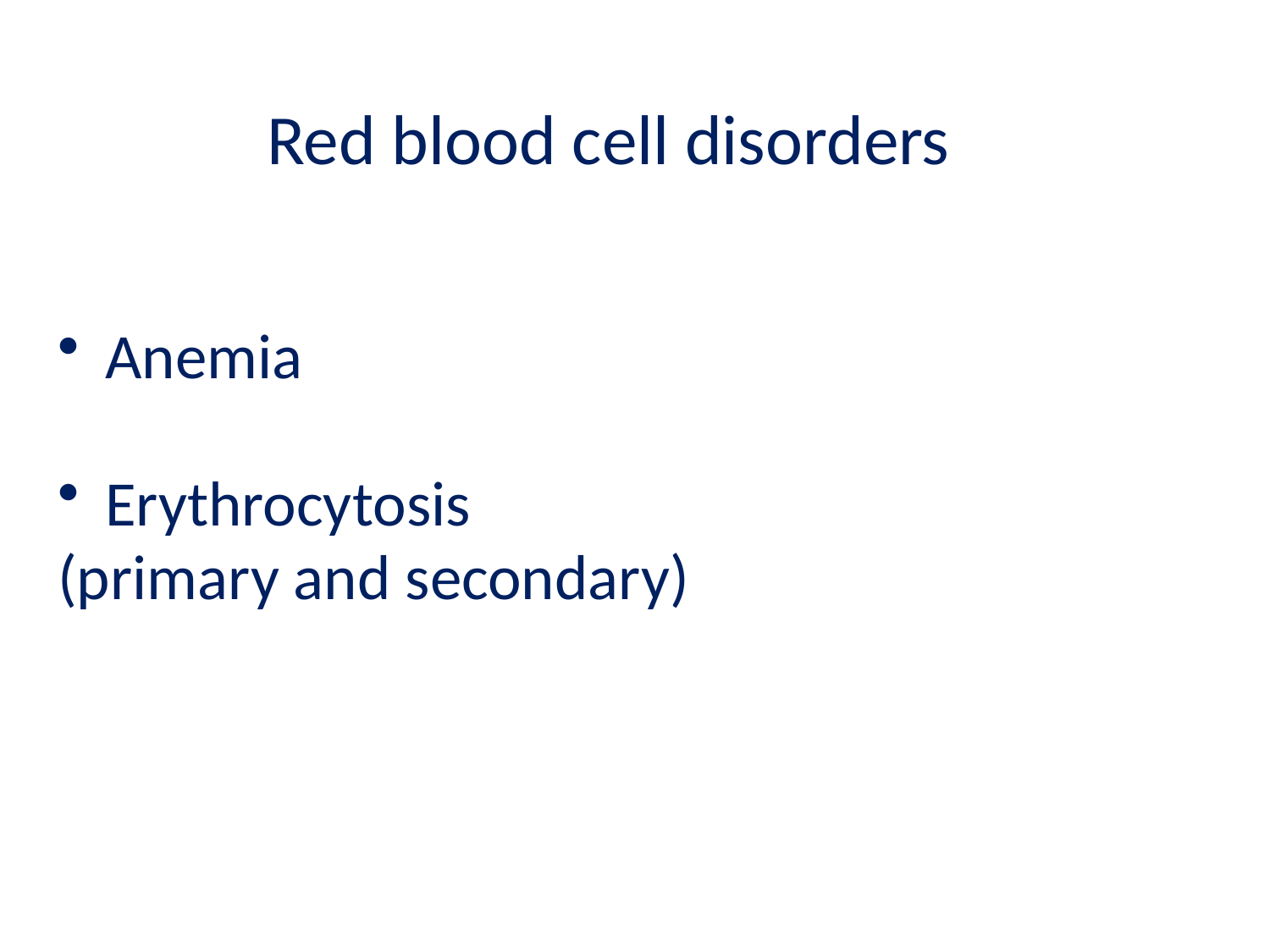

# Red blood cell disorders
Anemia

Erythrocytosis
(primary and secondary)